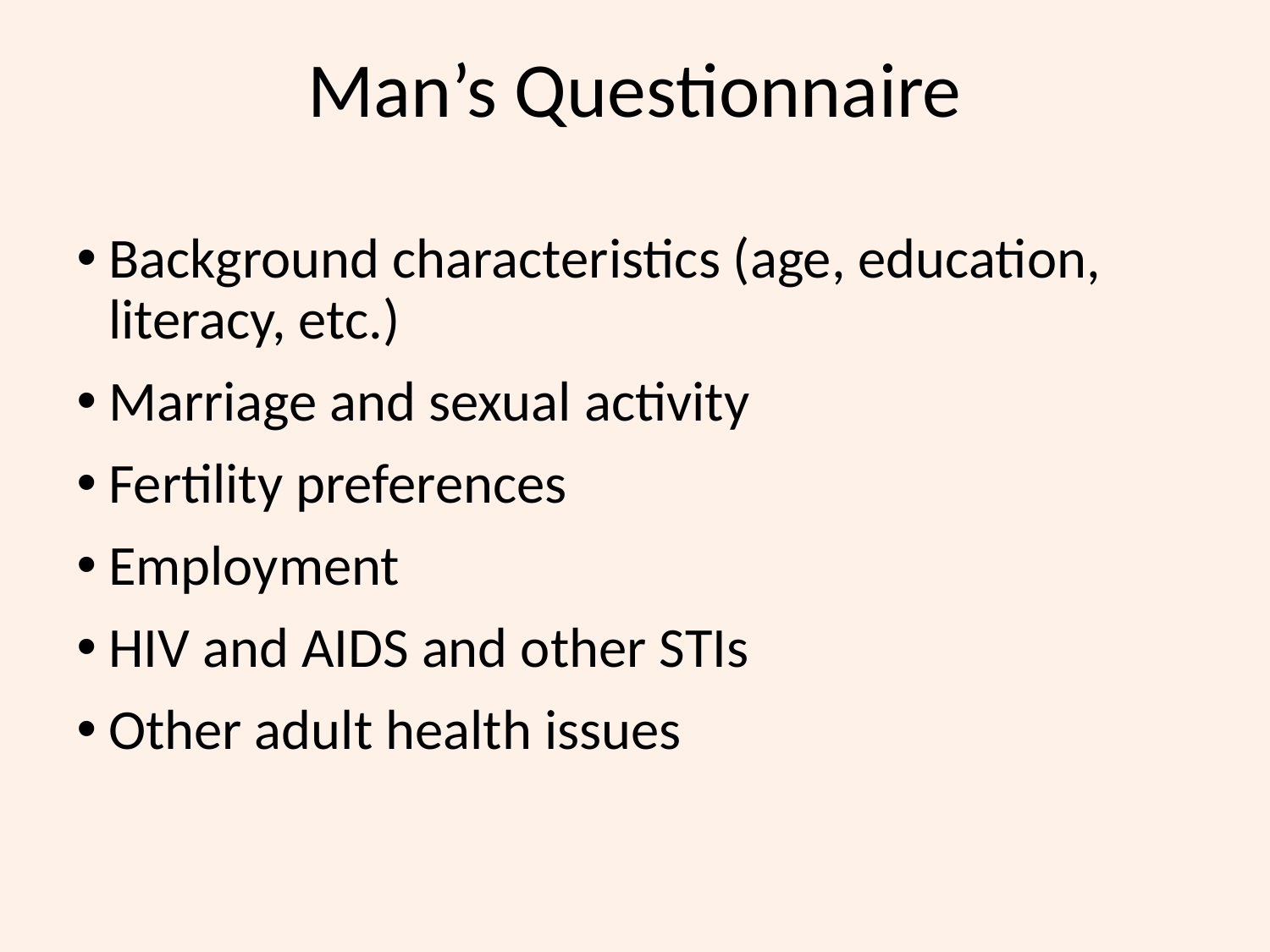

# Man’s Questionnaire
Background characteristics (age, education, literacy, etc.)
Marriage and sexual activity
Fertility preferences
Employment
HIV and AIDS and other STIs
Other adult health issues